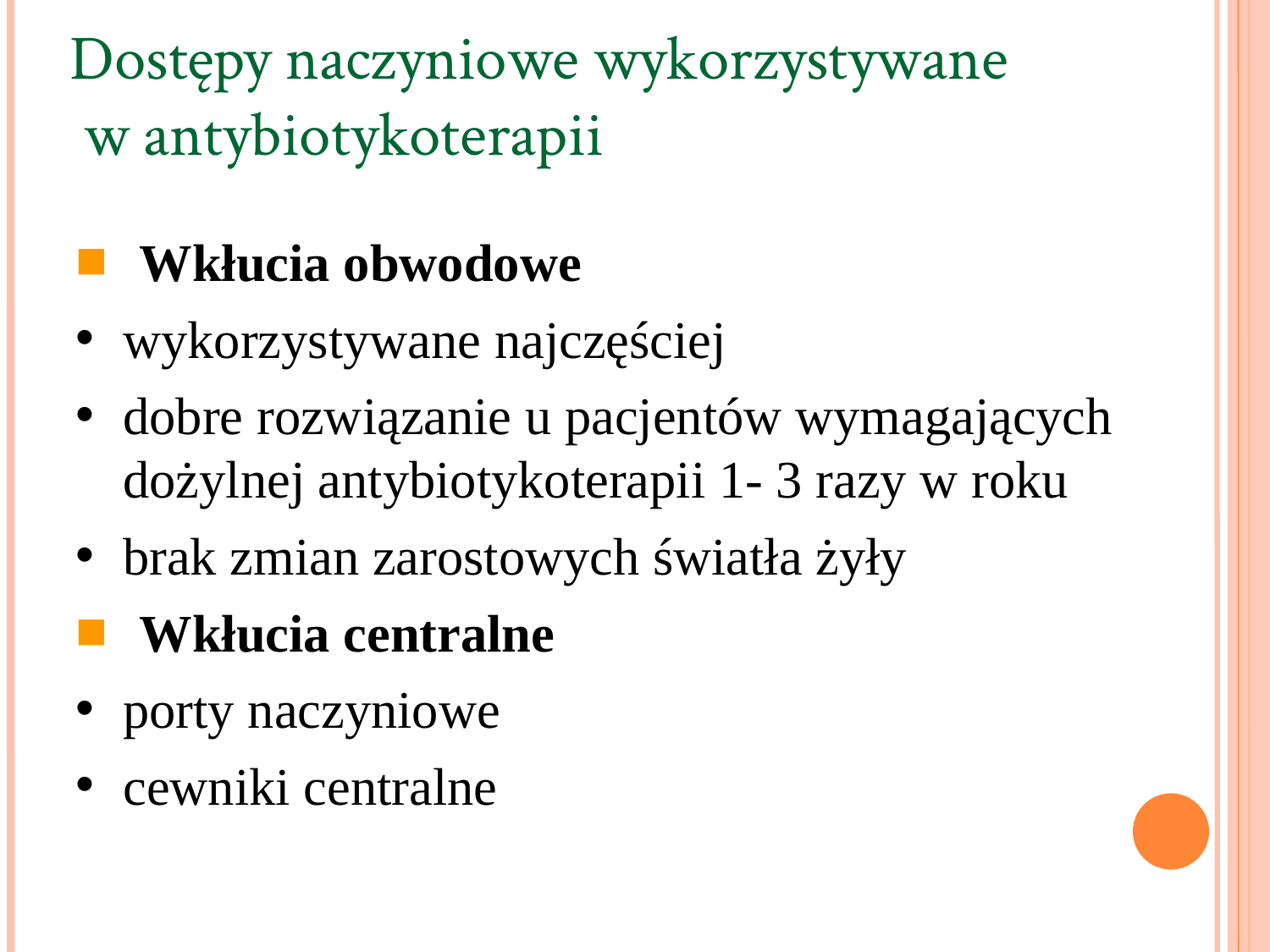

Dostępy naczyniowe wykorzystywane
 w antybiotykoterapii
Wkłucia obwodowe
wykorzystywane najczęściej
dobre rozwiązanie u pacjentów wymagających dożylnej antybiotykoterapii 1- 3 razy w roku
brak zmian zarostowych światła żyły
Wkłucia centralne
porty naczyniowe
cewniki centralne